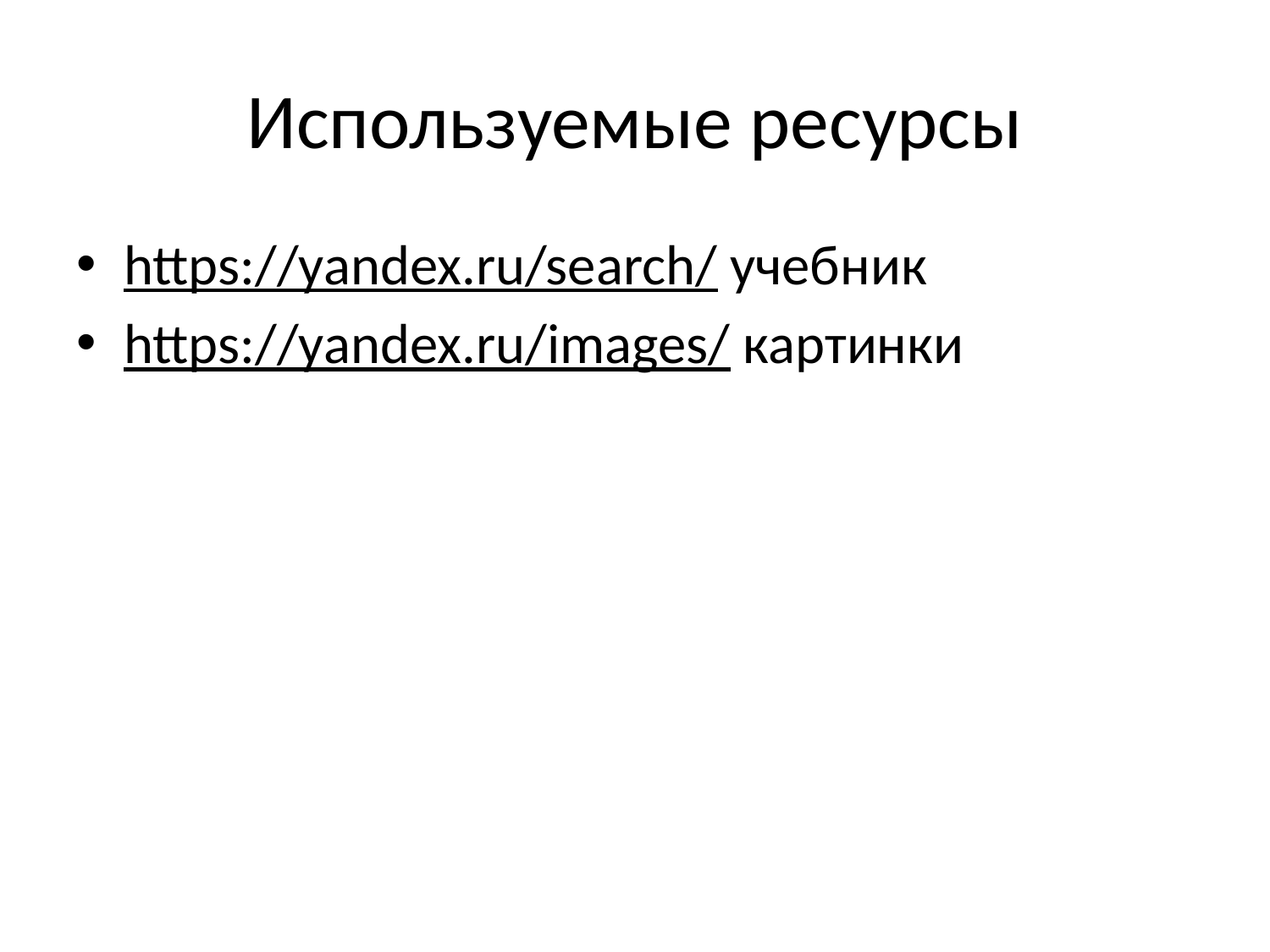

# Используемые ресурсы
https://yandex.ru/search/ учебник
https://yandex.ru/images/ картинки